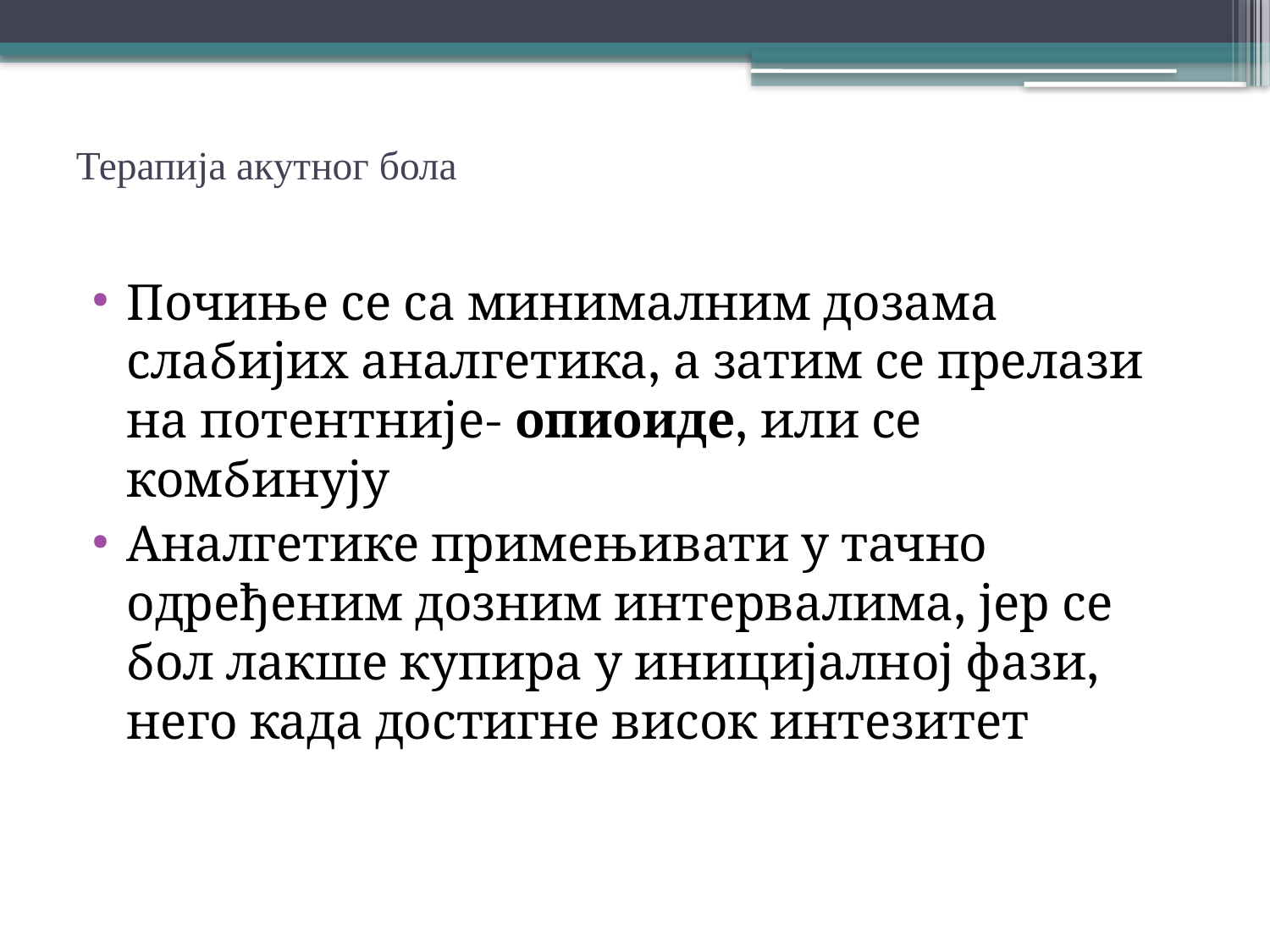

# Терапија акутног бола
Почиње се са минималним дозама слабијих аналгетика, а затим се прелази на потентније- опиоиде, или се комбинују
Аналгетике примењивати у тачно одређеним дозним интервалима, јер се бол лакше купира у иницијалној фази, него када достигне висок интезитет